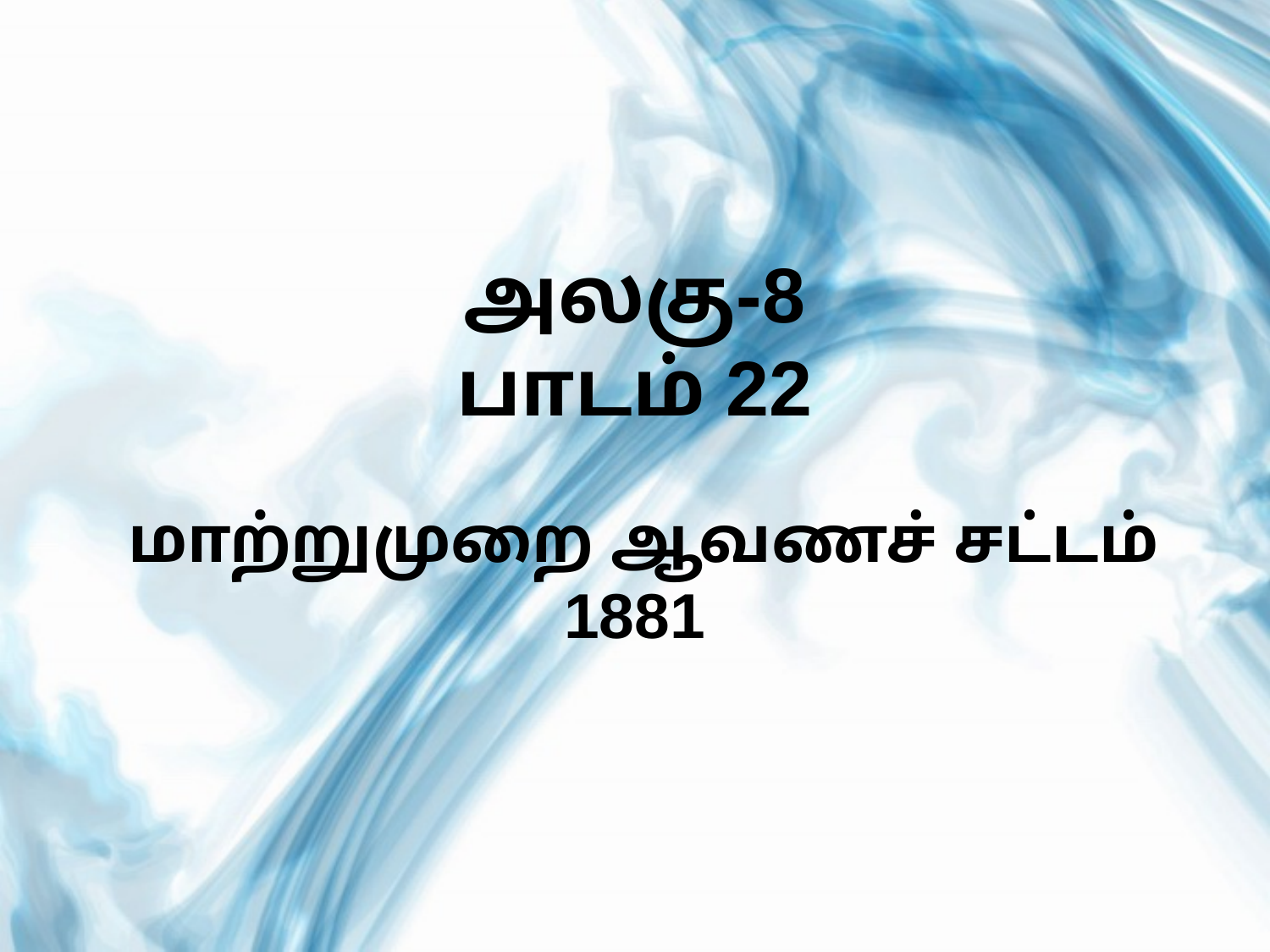

# அலகு-8 பாடம் 22 மாற்றுமுறை ஆவணச் சட்டம் 1881